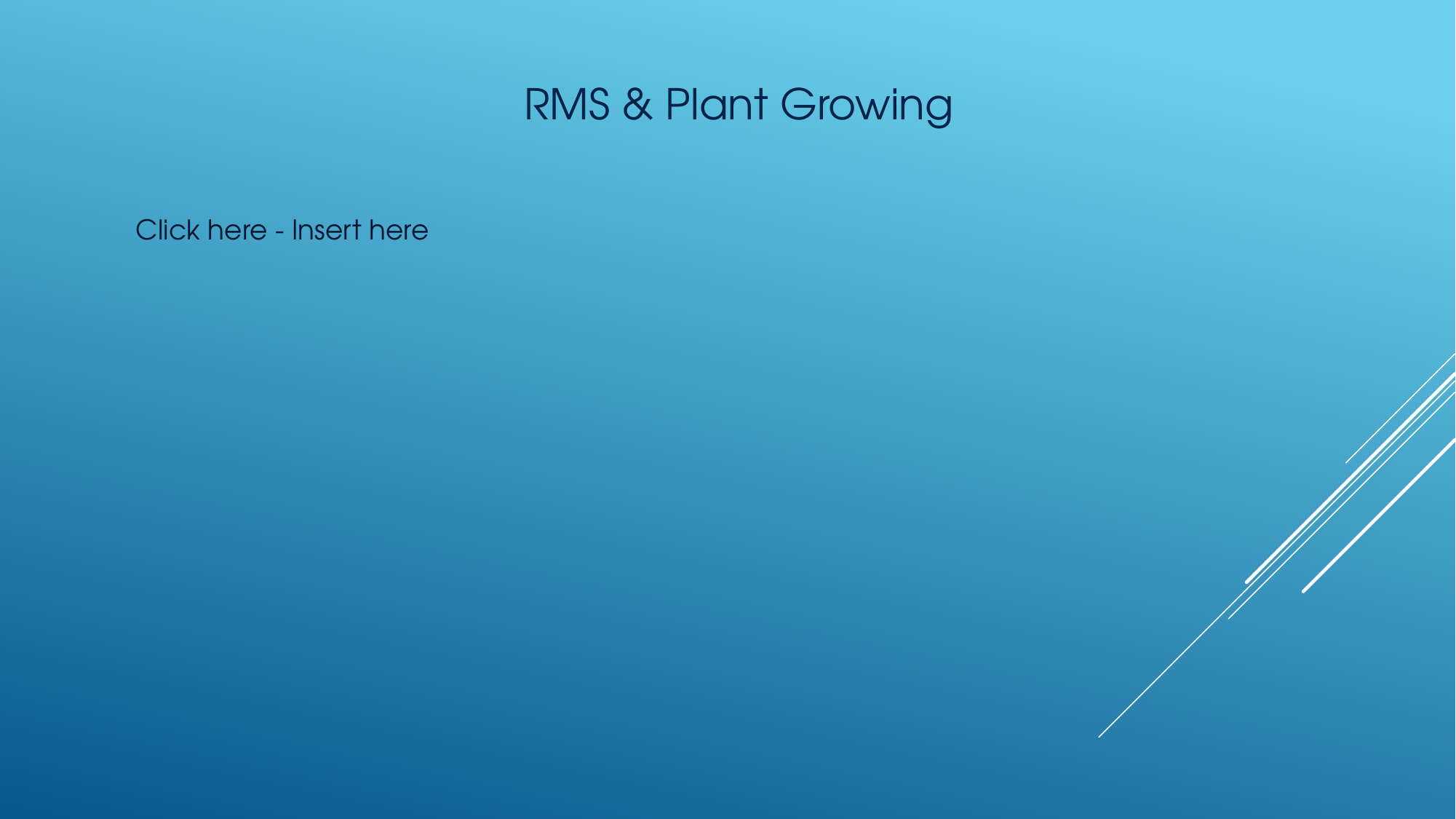

RMS & Plant Growing
Click here - Insert here